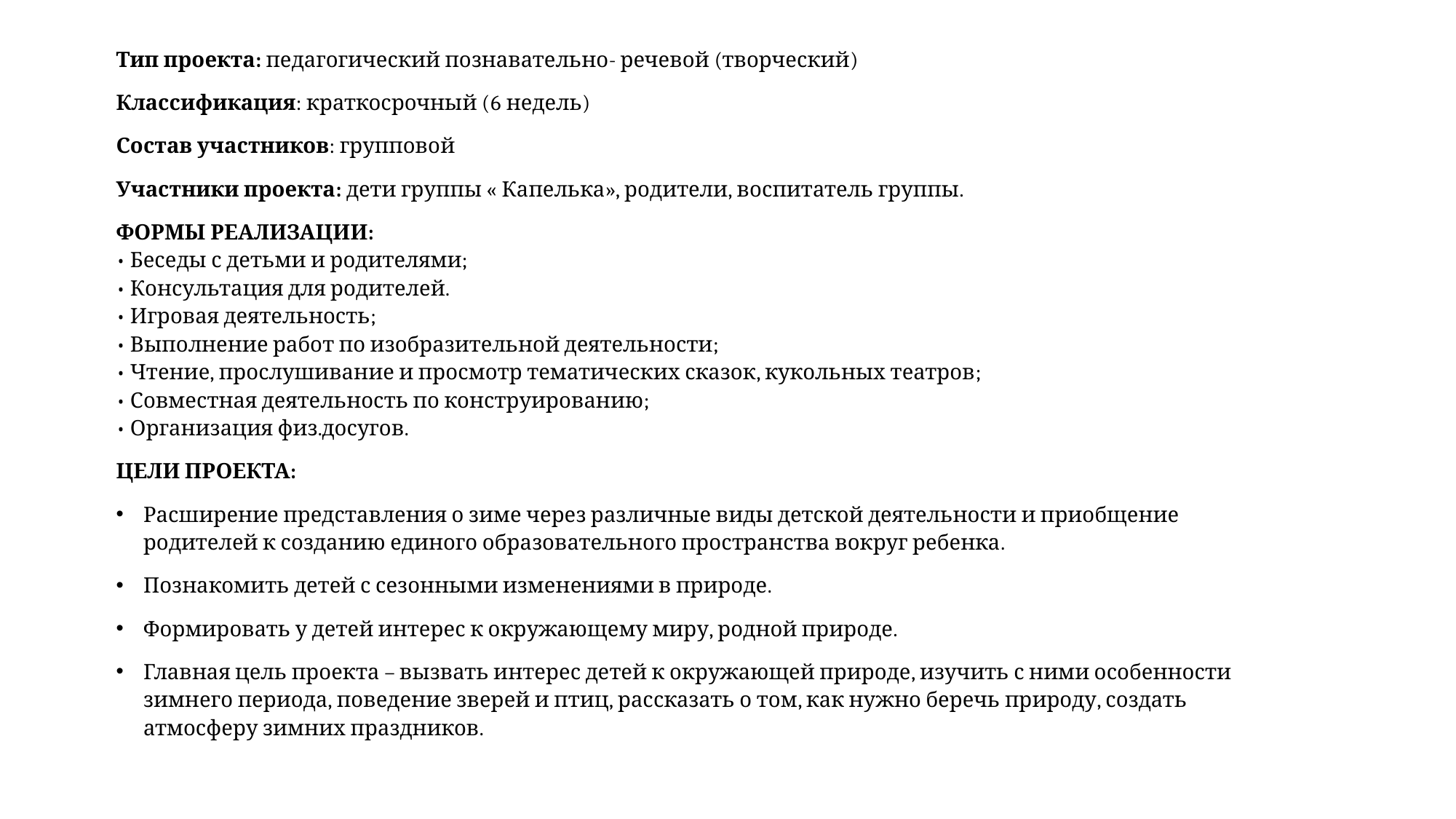

Тип проекта: педагогический познавательно- речевой (творческий)
Классификация: краткосрочный (6 недель)
Состав участников: групповой
Участники проекта: дети группы « Капелька», родители, воспитатель группы.
ФОРМЫ РЕАЛИЗАЦИИ:
• Беседы с детьми и родителями; 
• Консультация для родителей.
• Игровая деятельность; 
• Выполнение работ по изобразительной деятельности; 
• Чтение, прослушивание и просмотр тематических сказок, кукольных театров;
• Совместная деятельность по конструированию;
• Организация физ.досугов.
ЦЕЛИ ПРОЕКТА:
Расширение представления о зиме через различные виды детской деятельности и приобщение родителей к созданию единого образовательного пространства вокруг ребенка.
Познакомить детей с сезонными изменениями в природе.
Формировать у детей интерес к окружающему миру, родной природе.
Главная цель проекта – вызвать интерес детей к окружающей природе, изучить с ними особенности зимнего периода, поведение зверей и птиц, рассказать о том, как нужно беречь природу, создать атмосферу зимних праздников.